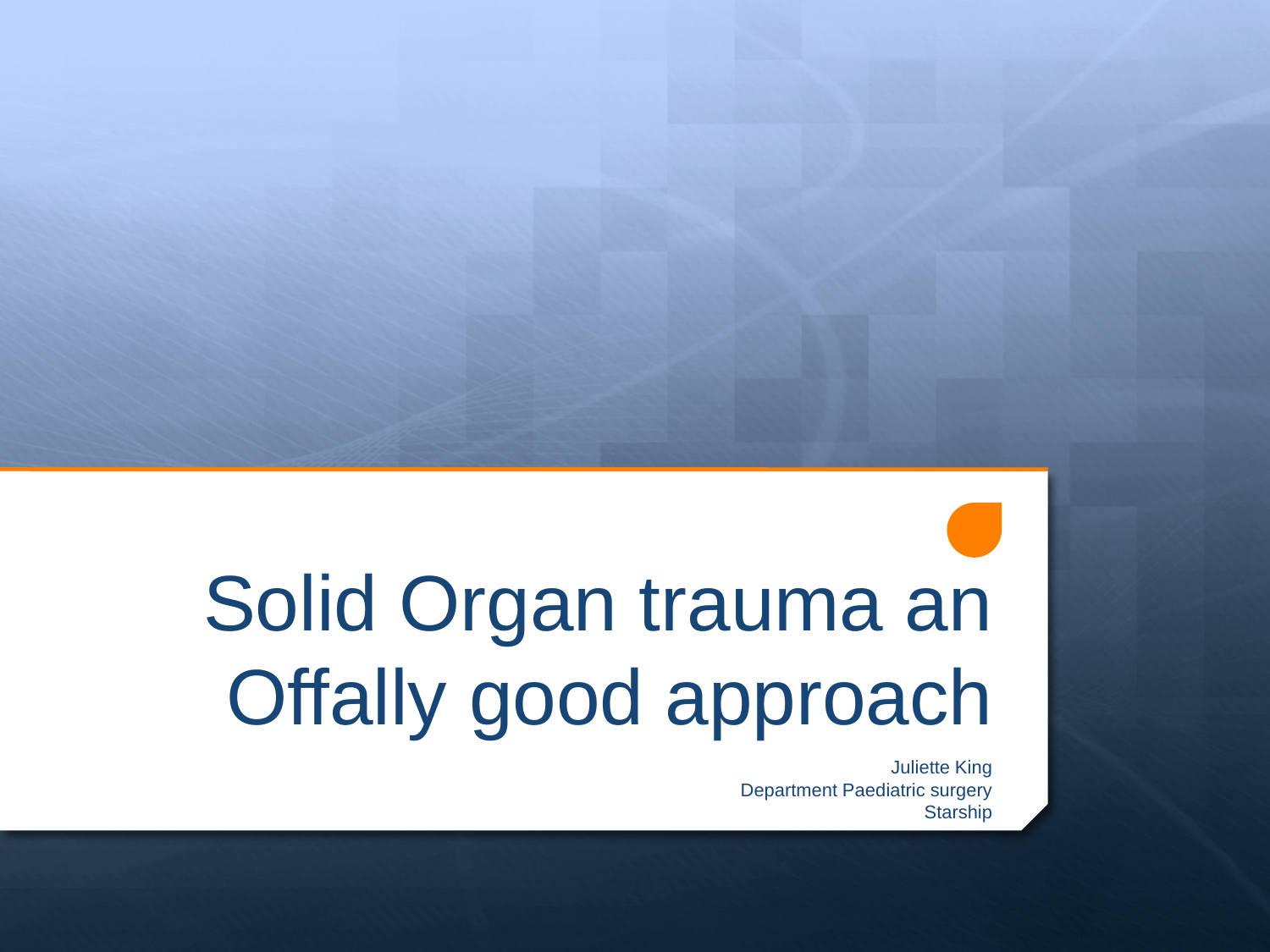

# Solid Organ trauma an Offally good approach
Juliette King
Department Paediatric surgery
Starship